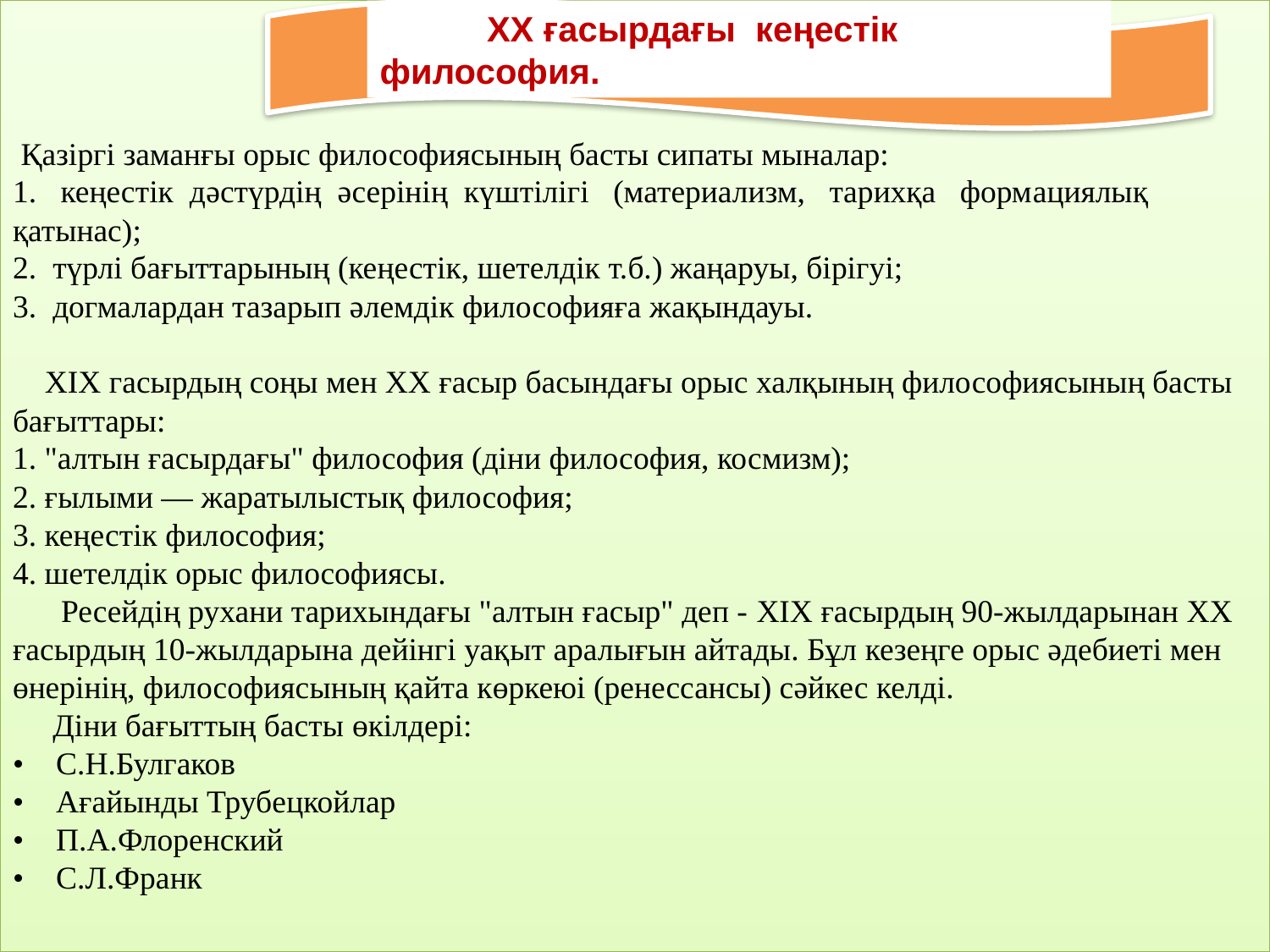

# Қазіргі заманғы орыс философиясының басты сипаты мыналар: 1.   кеңестік  дәстүрдің  әсерінің  күштілігі   (материализм,   тарихқа   формациялық қатынас); 2.  түрлі бағыттарының (кеңестік, шетелдік т.б.) жаңаруы, бірігуі; 3.  догмалардан тазарып әлемдік философияға жақындауы.   XIX гасырдың соңы мен XX ғасыр басындағы орыс халқының философиясының басты бағыттары: 1. "алтын ғасырдағы" философия (діни философия, космизм); 2. ғылыми — жаратылыстық философия; 3. кеңестік философия; 4. шетелдік орыс философиясы. Ресейдің рухани тарихындағы "алтын ғасыр" деп - XIX ғасырдың 90-жылдарынан XX ғасырдың 10-жылдарына дейінгі уақыт аралығын айтады. Бұл кезеңге орыс әдебиеті мен өнерінің, философиясының қайта көркеюі (ренессансы) сәйкес келді. Діни бағыттың басты өкілдері: •    С.Н.Булгаков •    Ағайынды Трубецкойлар •    П.А.Флоренский •    С.Л.Франк

           XX ғасырдағы  кеңестік философия.